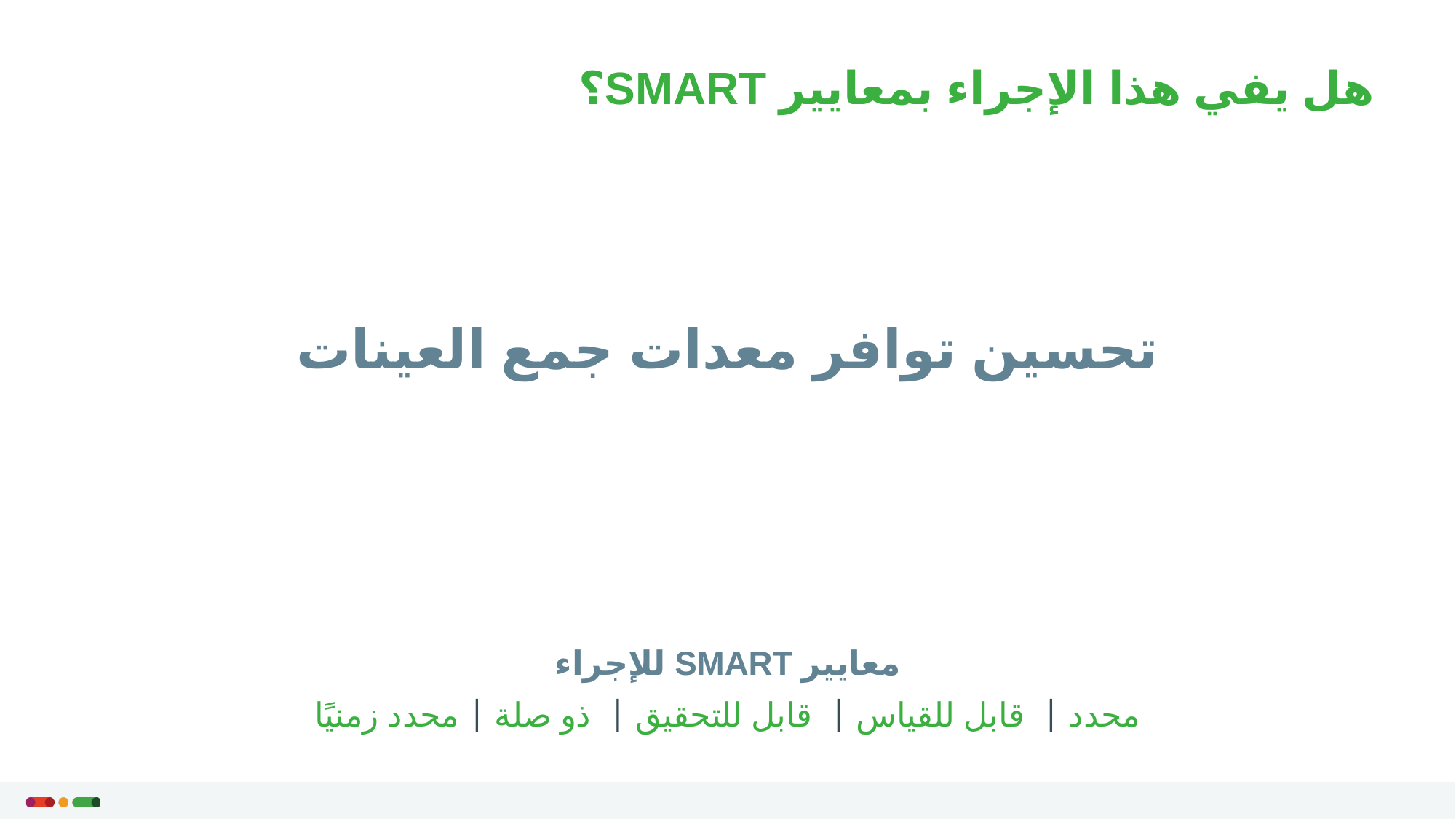

هل يفي هذا الإجراء بمعايير SMART؟
تحسين توافر معدات جمع العينات
معايير SMART للإجراء
محدد |  قابل للقياس |  قابل للتحقيق |  ذو صلة | محدد زمنيًا